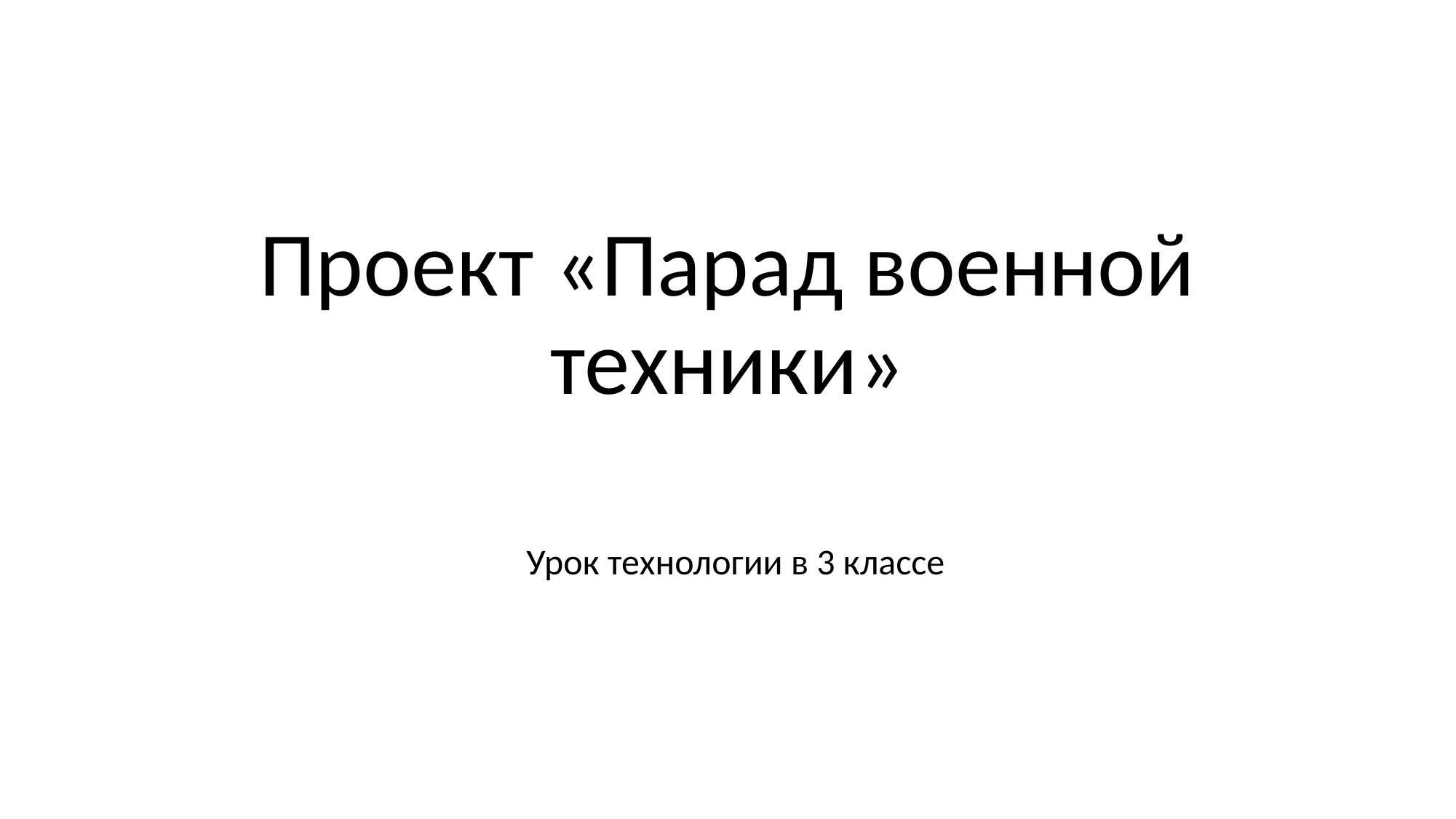

# Проект «Парад военной техники»
Урок технологии в 3 классе